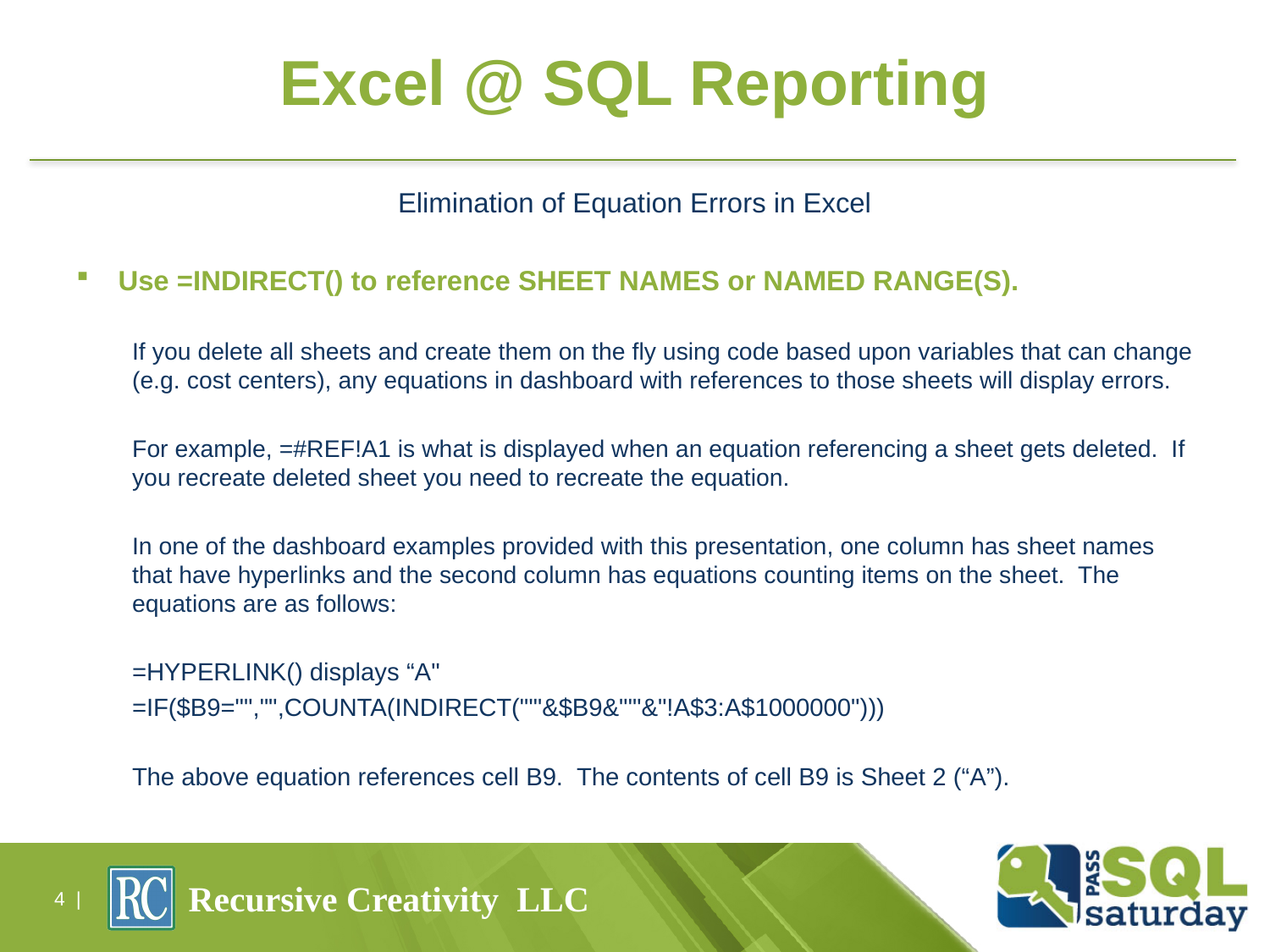

# Excel @ SQL Reporting
Elimination of Equation Errors in Excel

Use =INDIRECT() to reference SHEET NAMES or NAMED RANGE(S).

If you delete all sheets and create them on the fly using code based upon variables that can change (e.g. cost centers), any equations in dashboard with references to those sheets will display errors.

For example, =#REF!A1 is what is displayed when an equation referencing a sheet gets deleted.  If you recreate deleted sheet you need to recreate the equation.

In one of the dashboard examples provided with this presentation, one column has sheet names that have hyperlinks and the second column has equations counting items on the sheet.  The equations are as follows:

=HYPERLINK() displays “A"
=IF($B9="","",COUNTA(INDIRECT("'"&$B9&"'"&"!A$3:A$1000000")))

The above equation references cell B9.  The contents of cell B9 is Sheet 2 (“A”).
4  |
Recursive Creativity  LLC